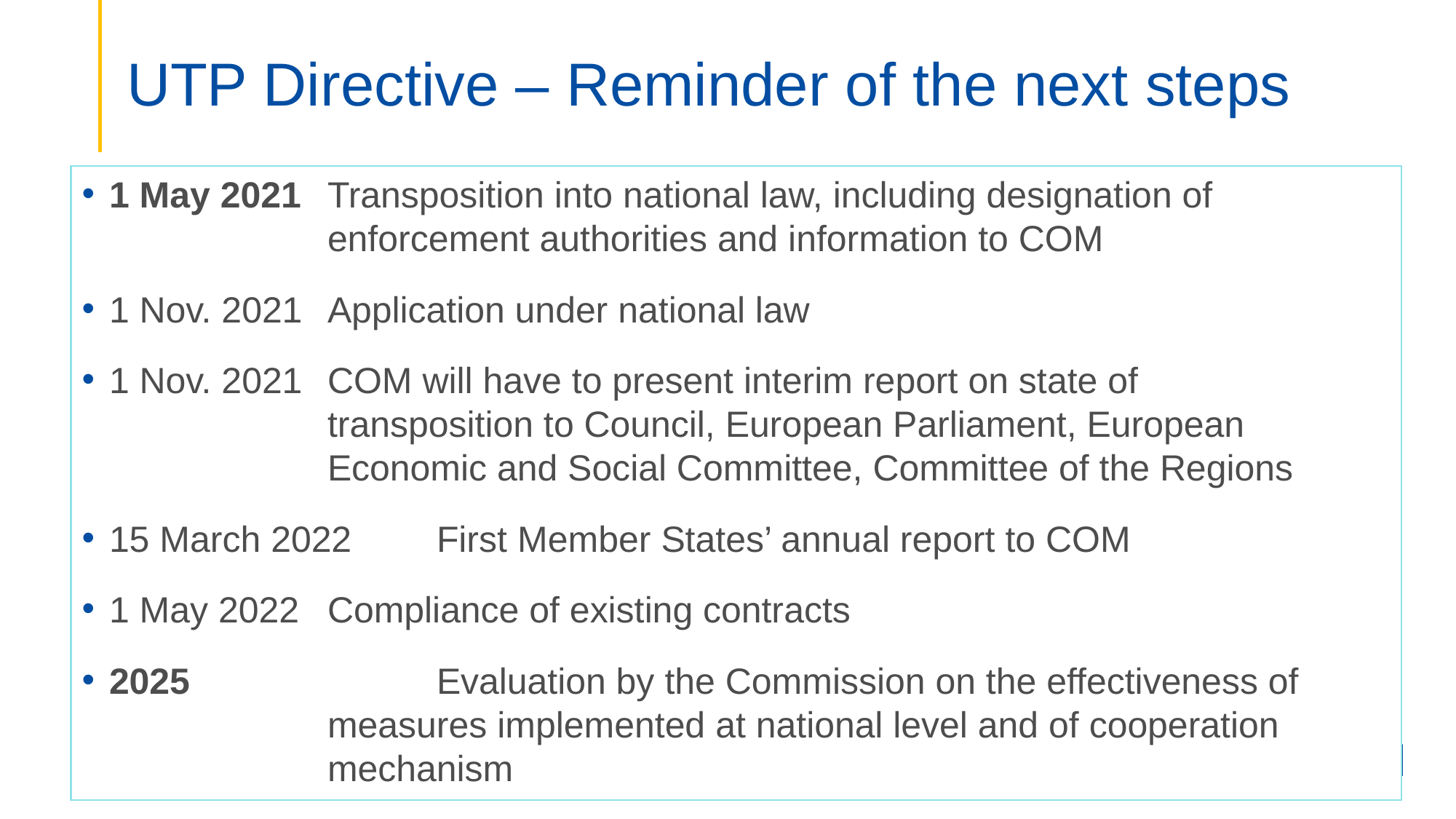

# UTP Directive – Reminder of the next steps
1 May 2021	Transposition into national law, including designation of 			enforcement authorities and information to COM
1 Nov. 2021	Application under national law
1 Nov. 2021	COM will have to present interim report on state of 				transposition to Council, European Parliament, European 			Economic and Social Committee, Committee of the Regions
15 March 2022	First Member States’ annual report to COM
1 May 2022 	Compliance of existing contracts
2025			Evaluation by the Commission on the effectiveness of 			measures implemented at national level and of cooperation 			mechanism